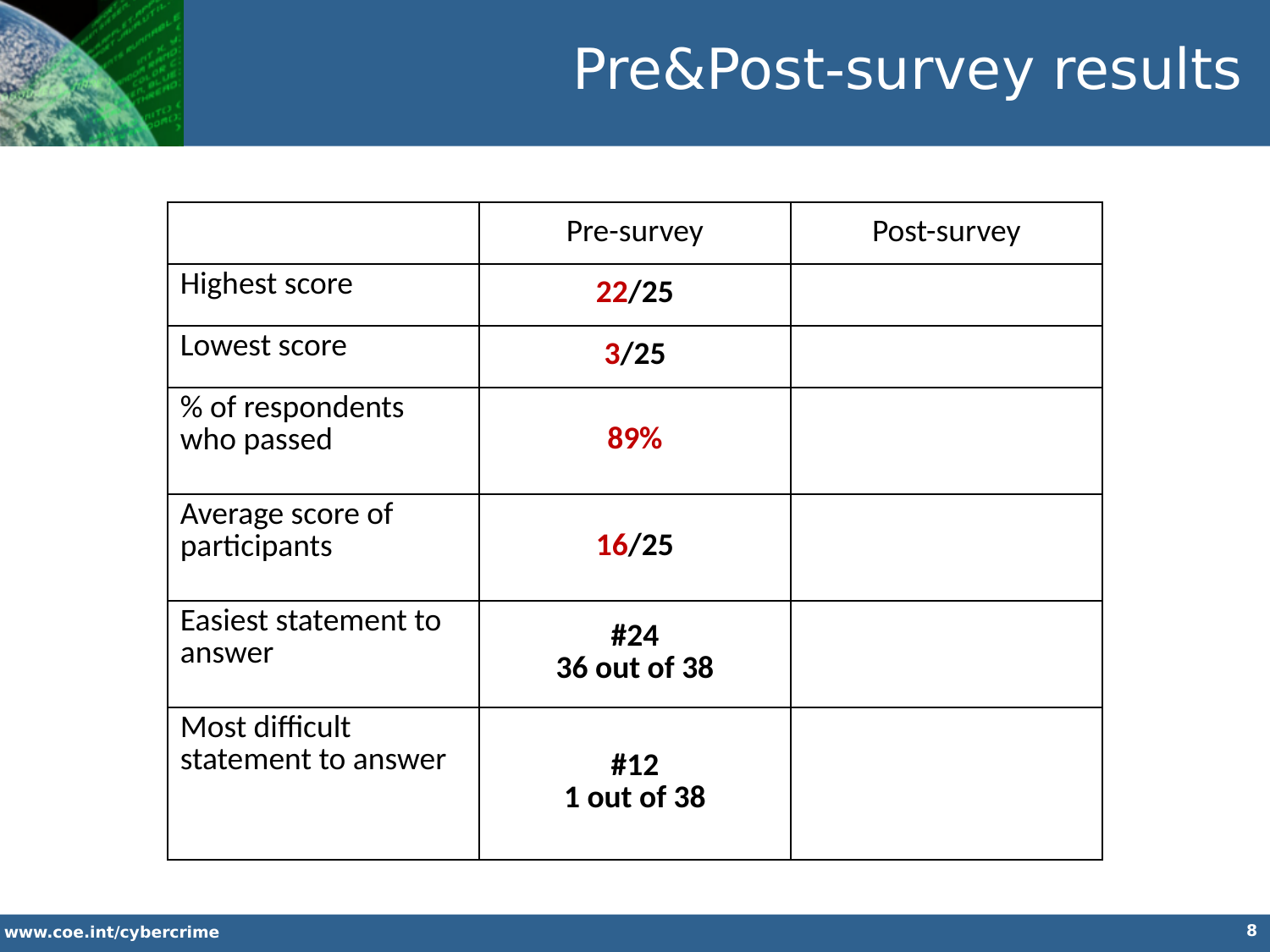

Pre&Post-survey results
|  | Pre-survey | Post-survey |
| --- | --- | --- |
| Highest score | 22/25 |  |
| Lowest score | 3/25 |  |
| % of respondents who passed | 89% |  |
| Average score of participants | 16/25 |  |
| Easiest statement to answer | #24 36 out of 38 |  |
| Most difficult statement to answer | #12 1 out of 38 |  |